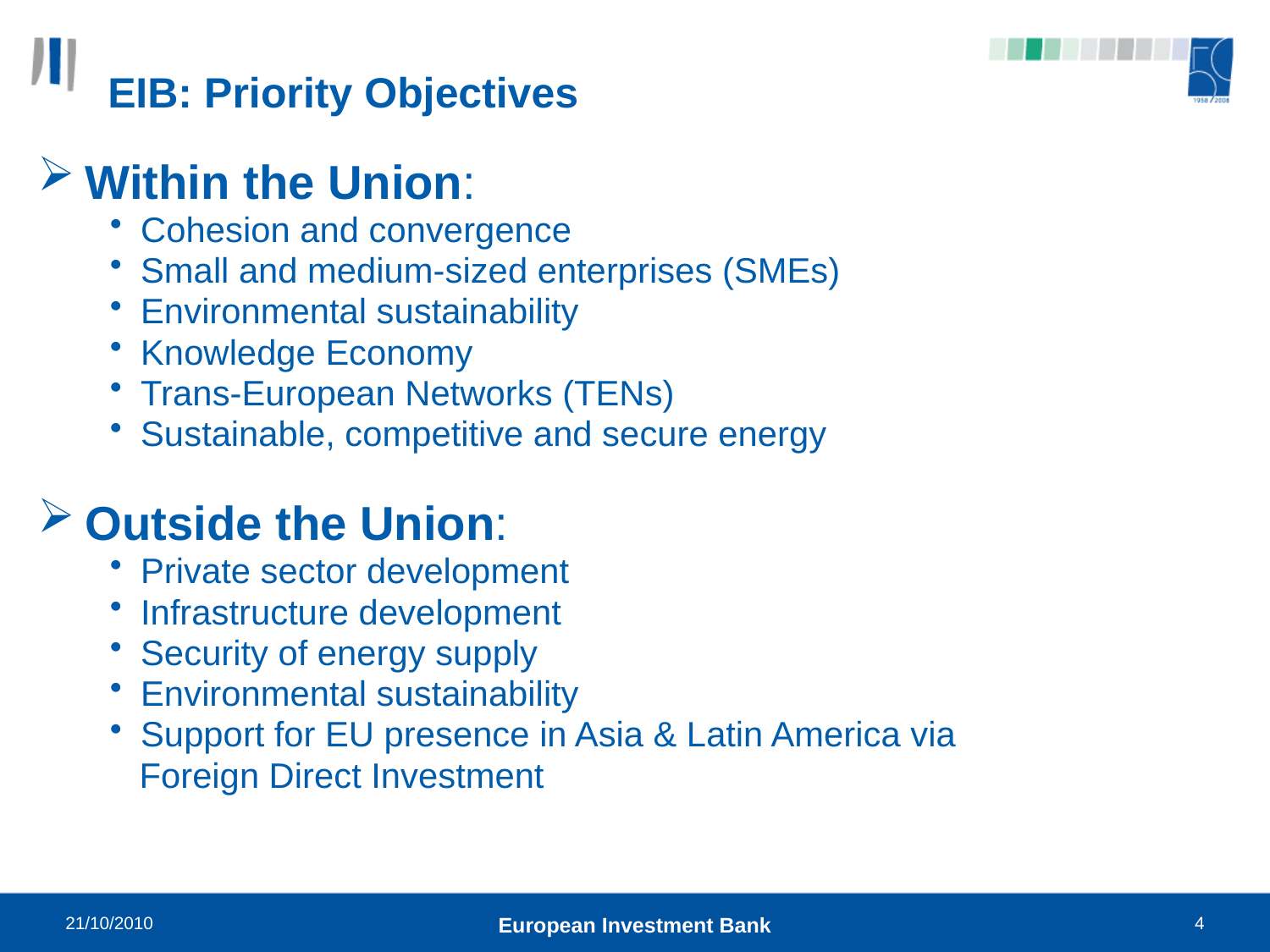

# EIB: Priority Objectives
Within the Union:
Cohesion and convergence
Small and medium-sized enterprises (SMEs)
Environmental sustainability
Knowledge Economy
Trans-European Networks (TENs)
Sustainable, competitive and secure energy

Outside the Union:
Private sector development
Infrastructure development
Security of energy supply
Environmental sustainability
Support for EU presence in Asia & Latin America via
   Foreign Direct Investment
21/10/2010
European Investment Bank
4